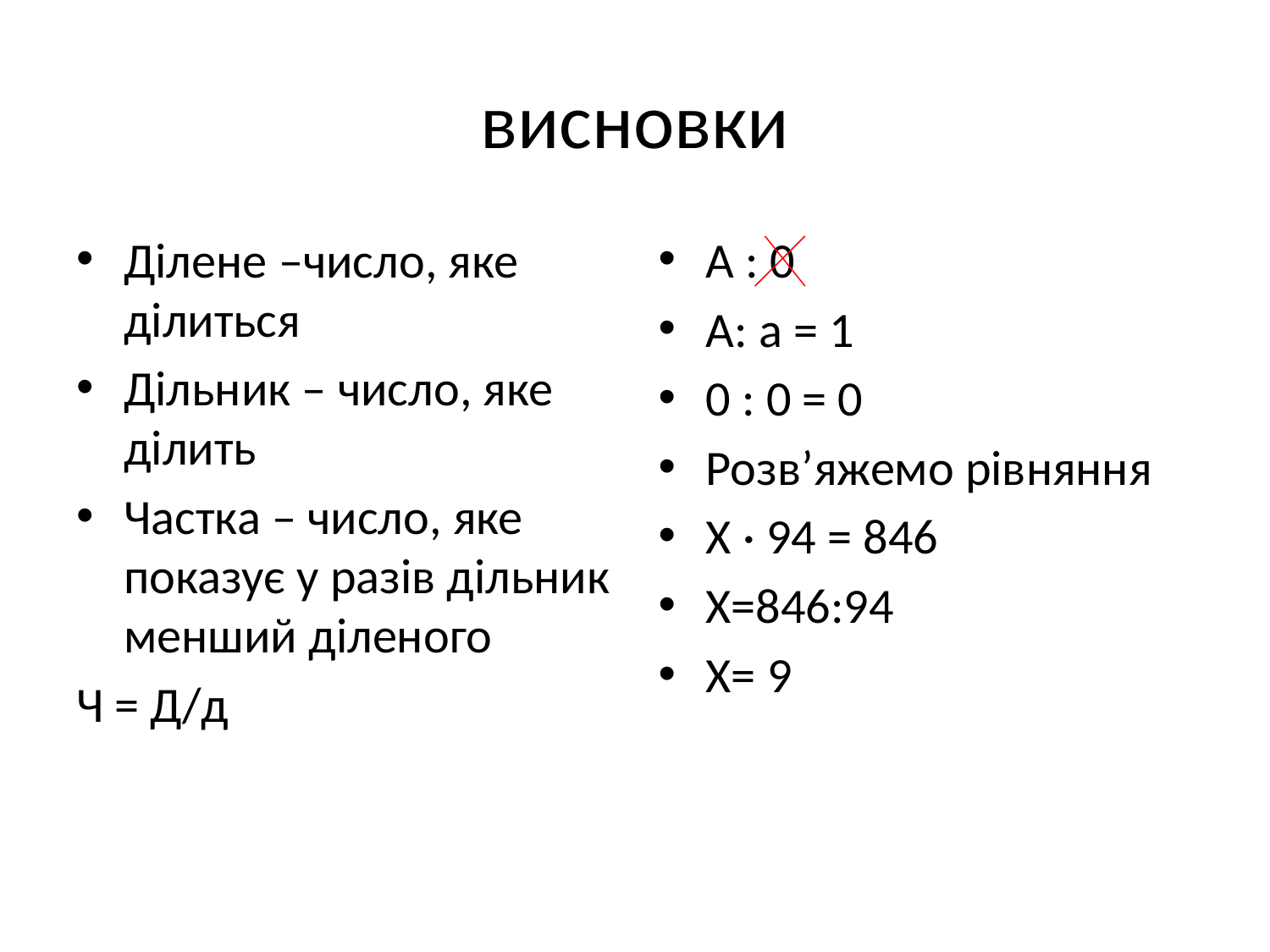

# висновки
Ділене –число, яке ділиться
Дільник – число, яке ділить
Частка – число, яке показує у разів дільник менший діленого
Ч = Д/д
А : 0
А: а = 1
0 : 0 = 0
Розв’яжемо рівняння
Х · 94 = 846
Х=846:94
Х= 9